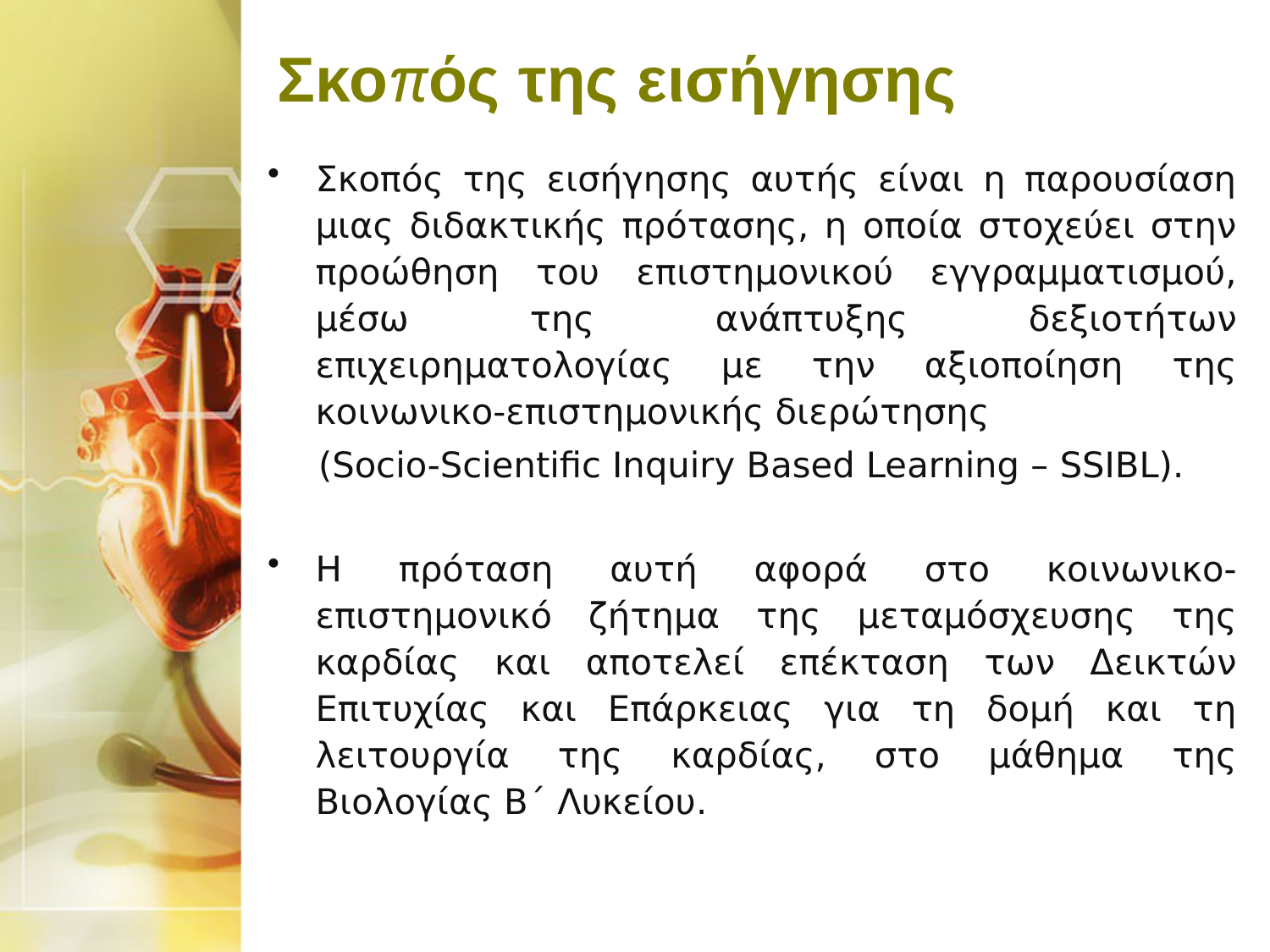

# Σκοπός της εισήγησης
Σκοπός της εισήγησης αυτής είναι η παρουσίαση μιας διδακτικής πρότασης, η οποία στοχεύει στην προώθηση του επιστημονικού εγγραμματισμού, μέσω της ανάπτυξης δεξιοτήτων επιχειρηματολογίας με την αξιοποίηση της κοινωνικο-επιστημονικής διερώτησης
(Socio-Scientific Inquiry Based Learning – SSIBL).

Η πρόταση αυτή αφορά στο κοινωνικο-επιστημονικό ζήτημα της μεταμόσχευσης της καρδίας και αποτελεί επέκταση των Δεικτών Επιτυχίας και Επάρκειας για τη δομή και τη λειτουργία της καρδίας, στο μάθημα της Βιολογίας Β΄ Λυκείου.